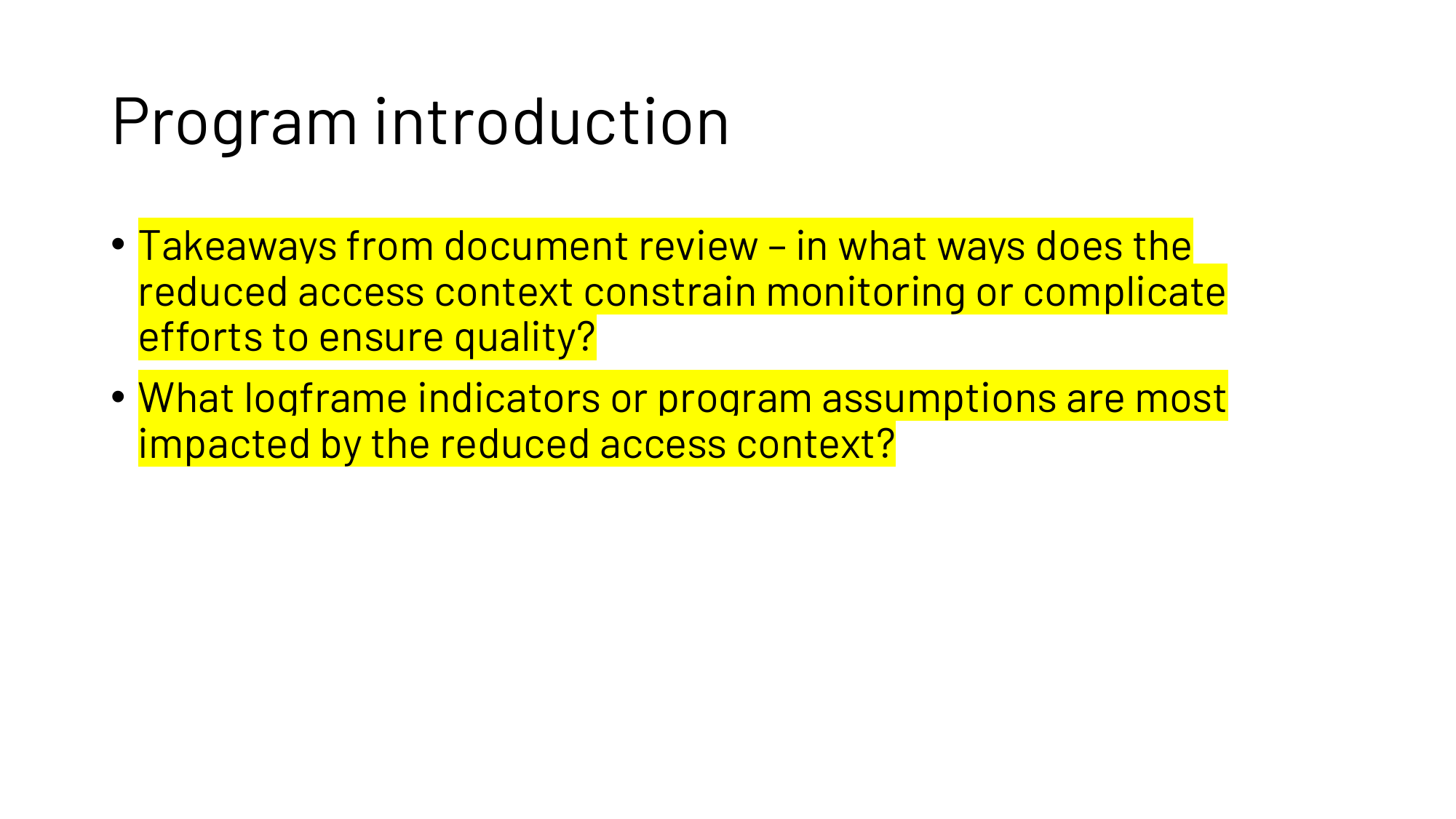

# Program introduction
Takeaways from document review – in what ways does the reduced access context constrain monitoring or complicate efforts to ensure quality?
What logframe indicators or program assumptions are most impacted by the reduced access context?